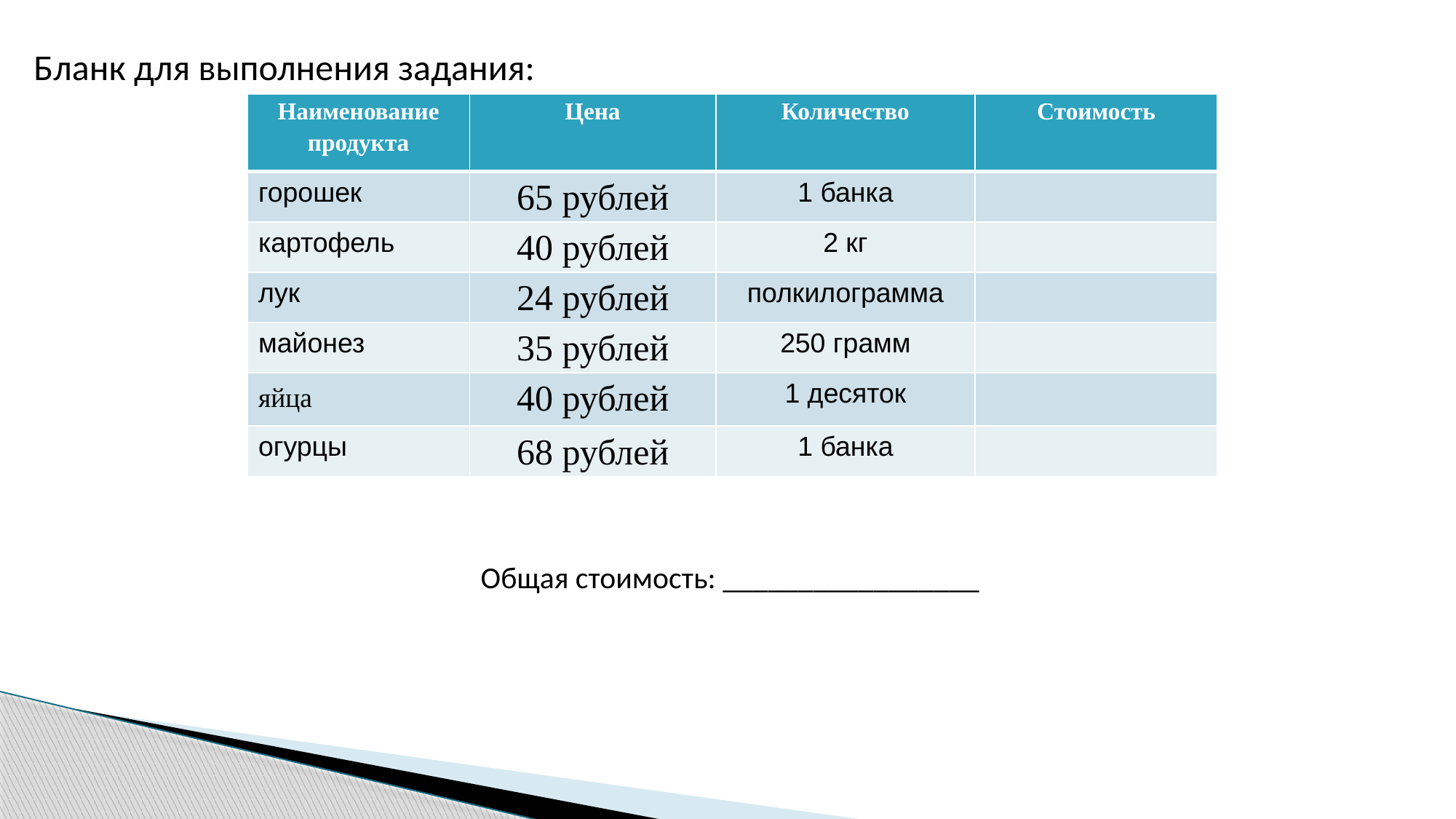

Бланк для выполнения задания:

|  |  |  |  |
| --- | --- | --- | --- |
|  |  |  |  |
|  |  |  |  |
|  |  |  |  |
|  |  |  |  |
|  |  |  |  |
| Наименование продукта | Цена | Количество | Стоимость |
| --- | --- | --- | --- |
| горошек | 65 рублей | 1 банка |  |
| картофель | 40 рублей | 2 кг |  |
| лук | 24 рублей | полкилограмма |  |
| майонез | 35 рублей | 250 грамм |  |
| яйца | 40 рублей | 1 десяток |  |
| огурцы | 68 рублей | 1 банка |  |
Общая стоимость: _________________